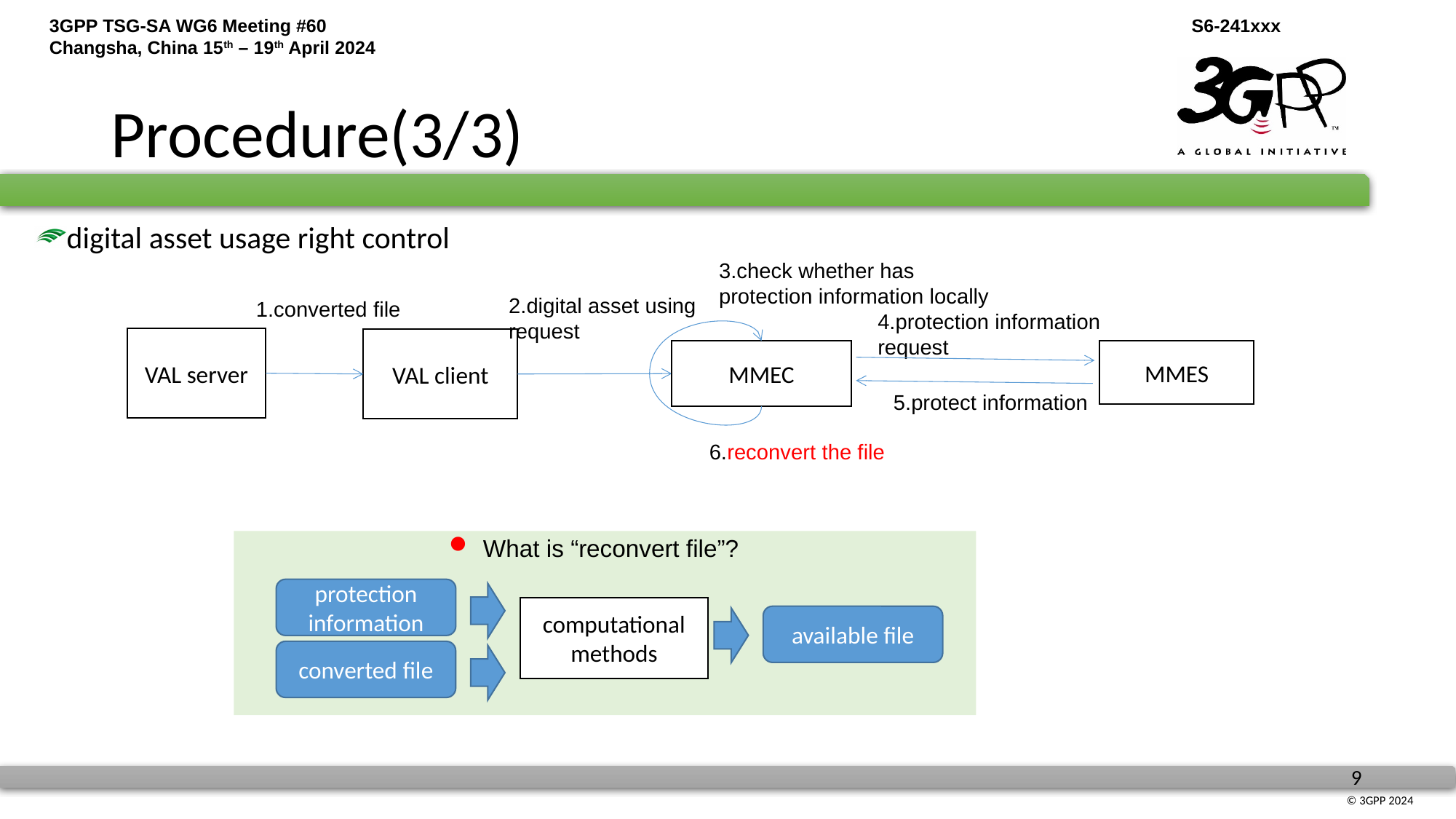

# Procedure(3/3)
digital asset usage right control

3.check whether has protection information locally

2.digital asset using request
1.converted file
4.protection information request
VAL server
VAL client
MMEC
MMES
5.protect information
6.reconvert the file
What is “reconvert file”?

protection information

computational methods
available file

converted file